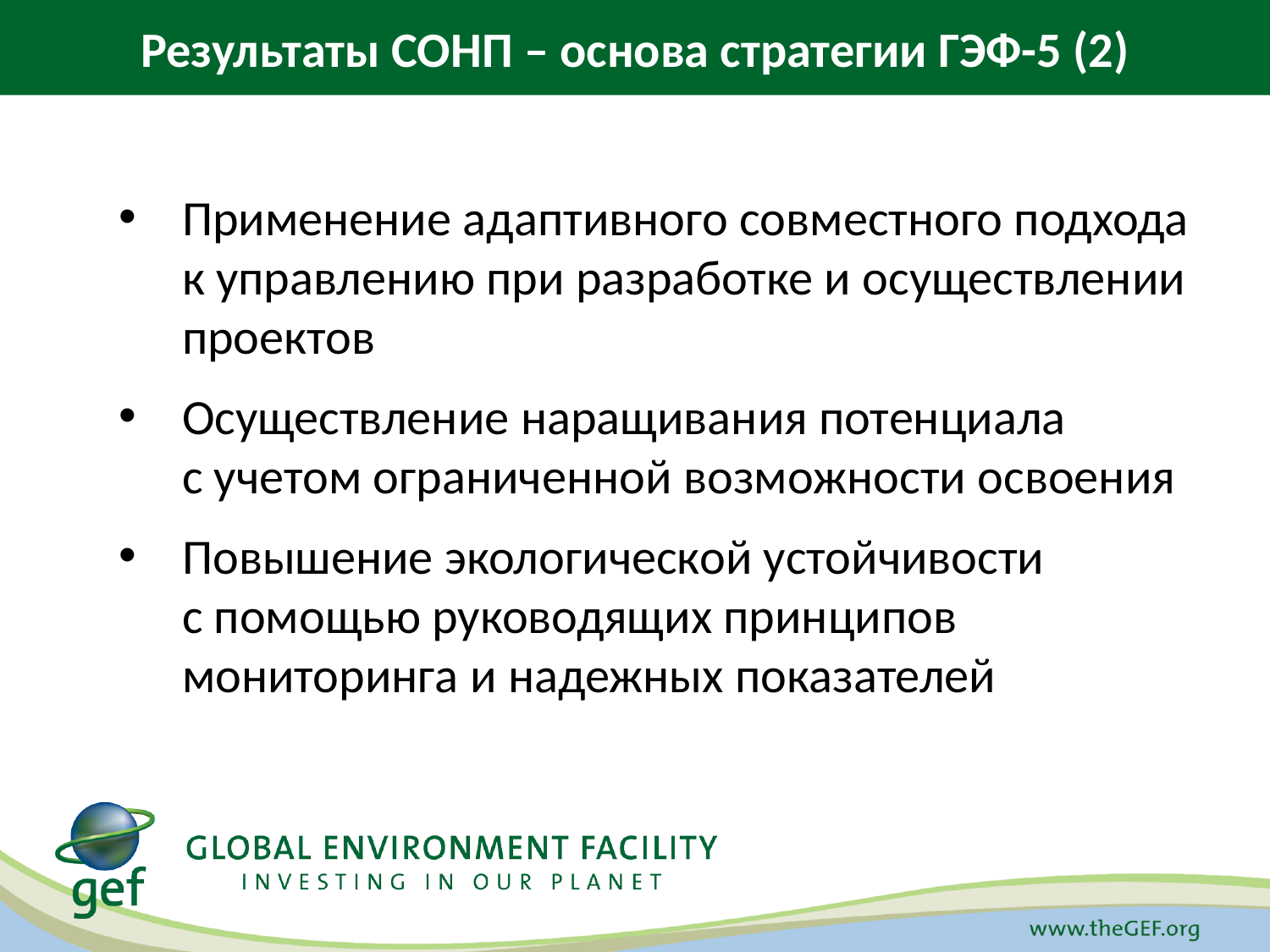

Результаты СОНП – основа стратегии ГЭФ-5 (2)
Применение адаптивного совместного подхода к управлению при разработке и осуществлении проектов
Осуществление наращивания потенциала
с учетом ограниченной возможности освоения
Повышение экологической устойчивости
с помощью руководящих принципов мониторинга и надежных показателей